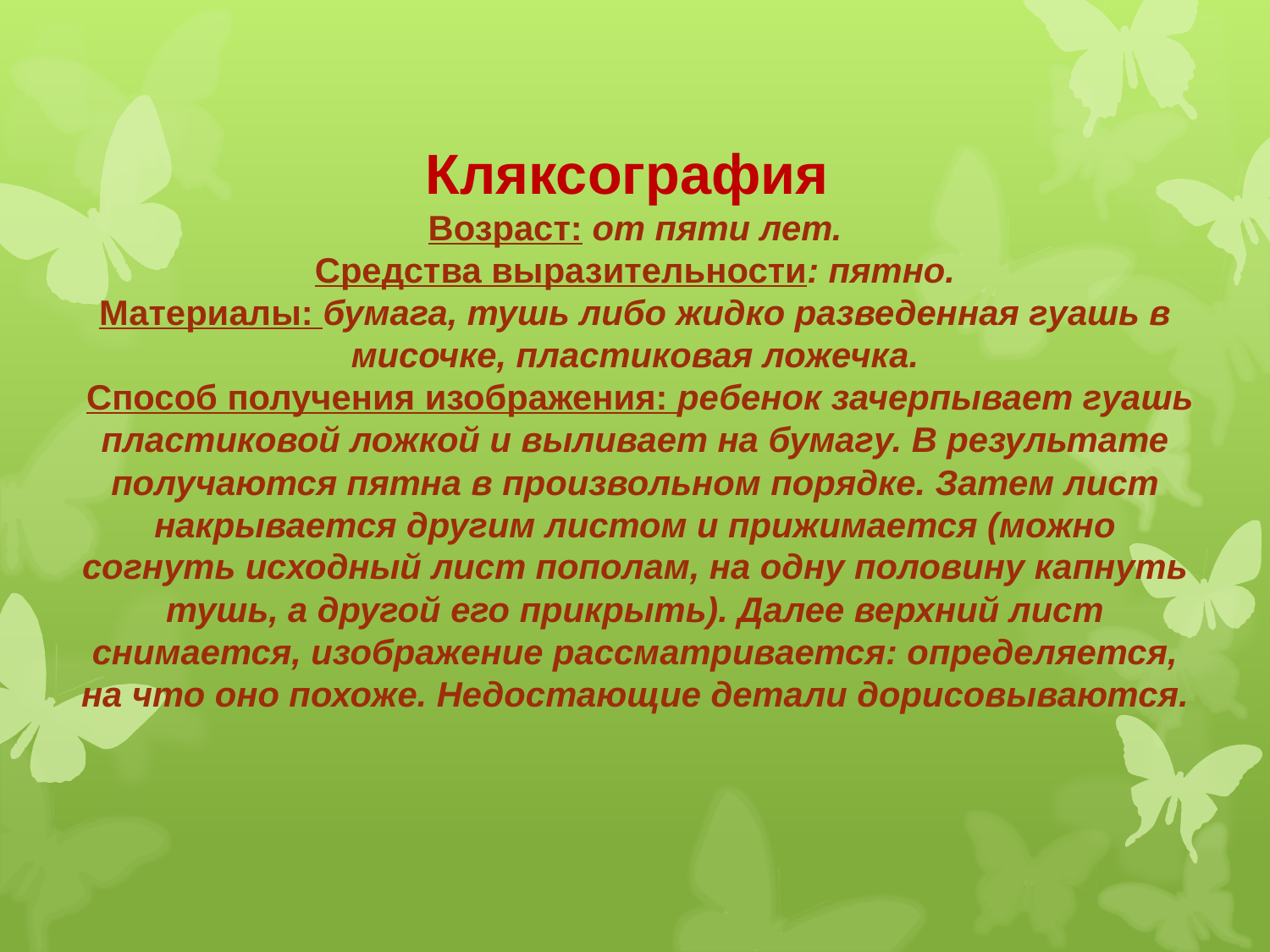

# Кляксография Возраст: от пяти лет. Средства выразительности: пятно. Материалы: бумага, тушь либо жидко разведенная гуашь в мисочке, пластиковая ложечка. Способ получения изображения: ребенок зачерпывает гуашь пластиковой ложкой и выливает на бумагу. В результате получаются пятна в произвольном порядке. Затем лист накрывается другим листом и прижимается (можно согнуть исходный лист пополам, на одну половину капнуть тушь, а другой его прикрыть). Далее верхний лист снимается, изображение рассматривается: определяется, на что оно похоже. Недостающие детали дорисовываются.